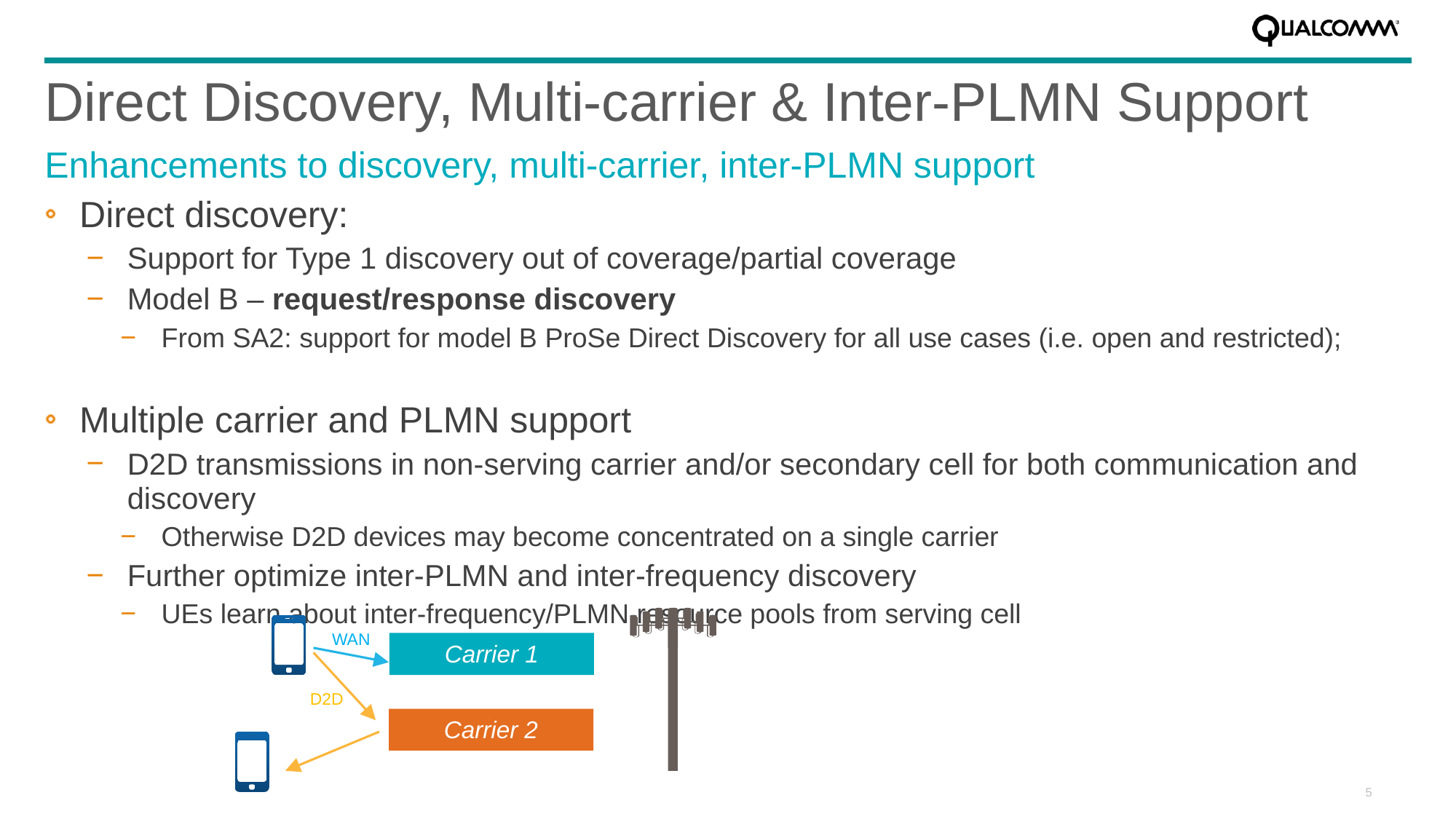

# Direct Discovery, Multi-carrier & Inter-PLMN Support
Enhancements to discovery, multi-carrier, inter-PLMN support
Direct discovery:
Support for Type 1 discovery out of coverage/partial coverage
Model B – request/response discovery
From SA2: support for model B ProSe Direct Discovery for all use cases (i.e. open and restricted);

Multiple carrier and PLMN support
D2D transmissions in non-serving carrier and/or secondary cell for both communication and discovery
Otherwise D2D devices may become concentrated on a single carrier
Further optimize inter-PLMN and inter-frequency discovery
UEs learn about inter-frequency/PLMN resource pools from serving cell

WAN
Carrier 1
D2D
Carrier 2